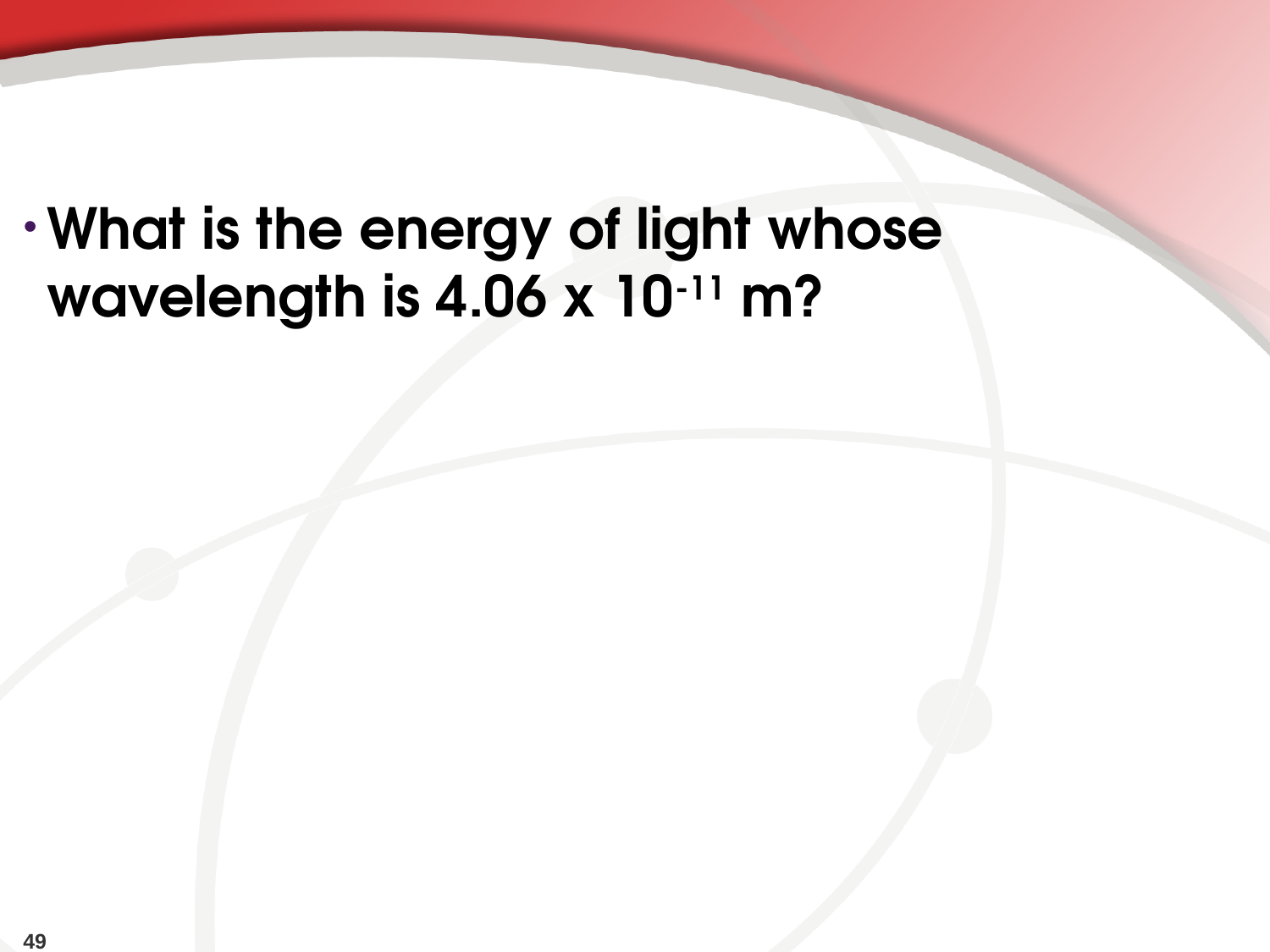

#
What is the energy of light whose wavelength is 4.06 x 10-11 m?
49